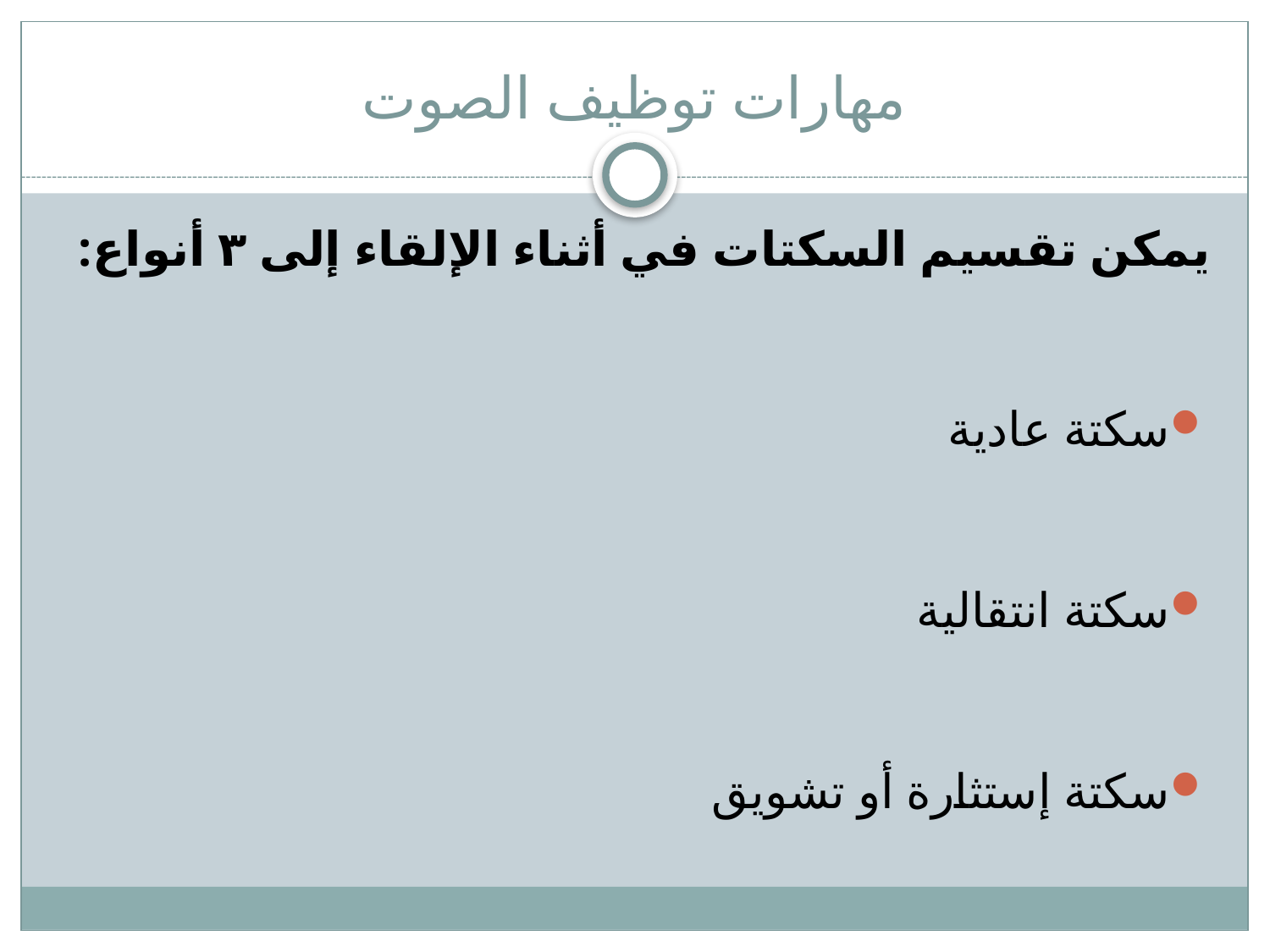

# مهارات توظيف الصوت
يمكن تقسيم السكتات في أثناء الإلقاء إلى ٣ أنواع:
سكتة عادية
سكتة انتقالية
سكتة إستثارة أو تشويق